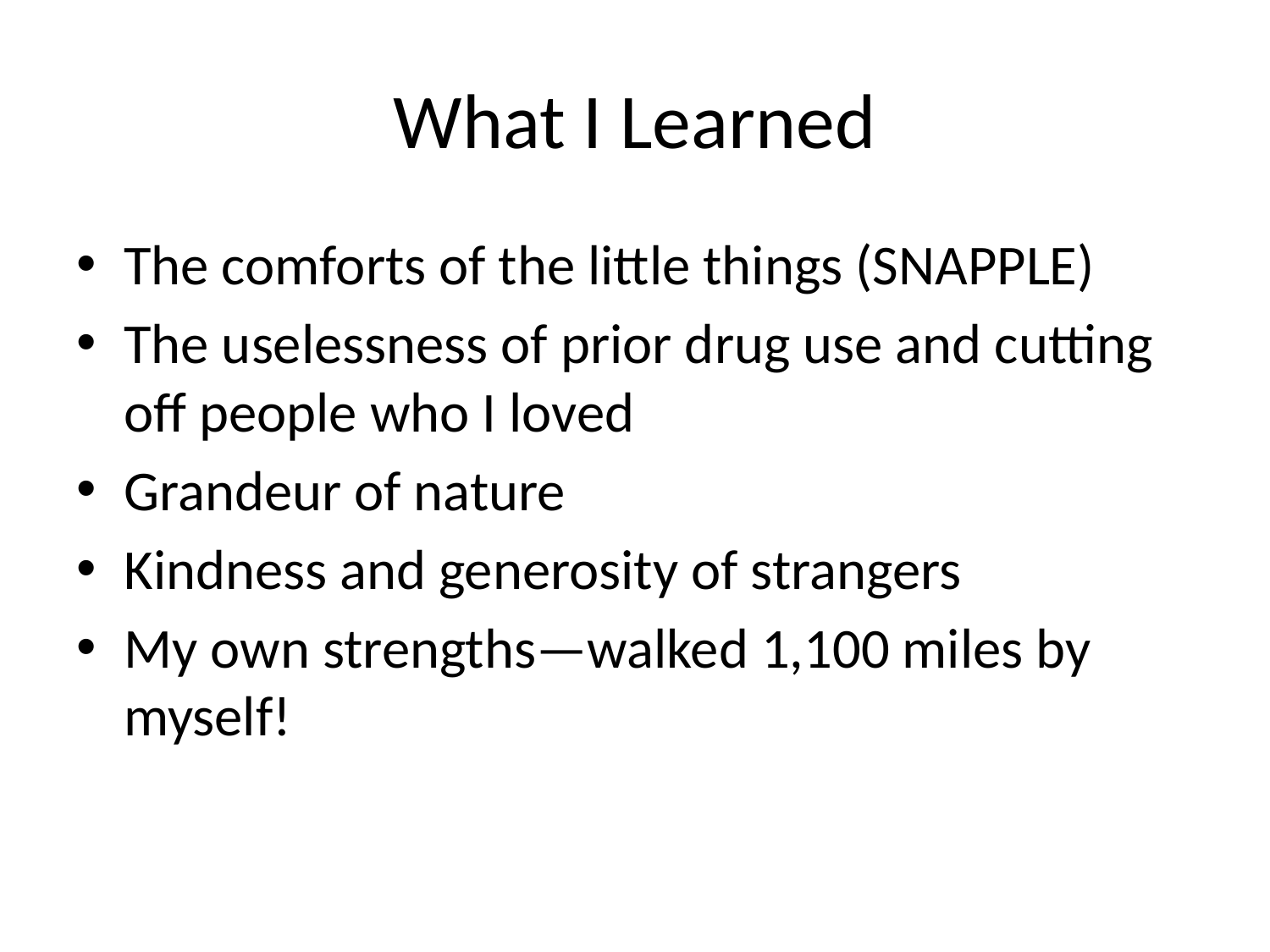

# What I Learned
The comforts of the little things (SNAPPLE)
The uselessness of prior drug use and cutting off people who I loved
Grandeur of nature
Kindness and generosity of strangers
My own strengths—walked 1,100 miles by myself!